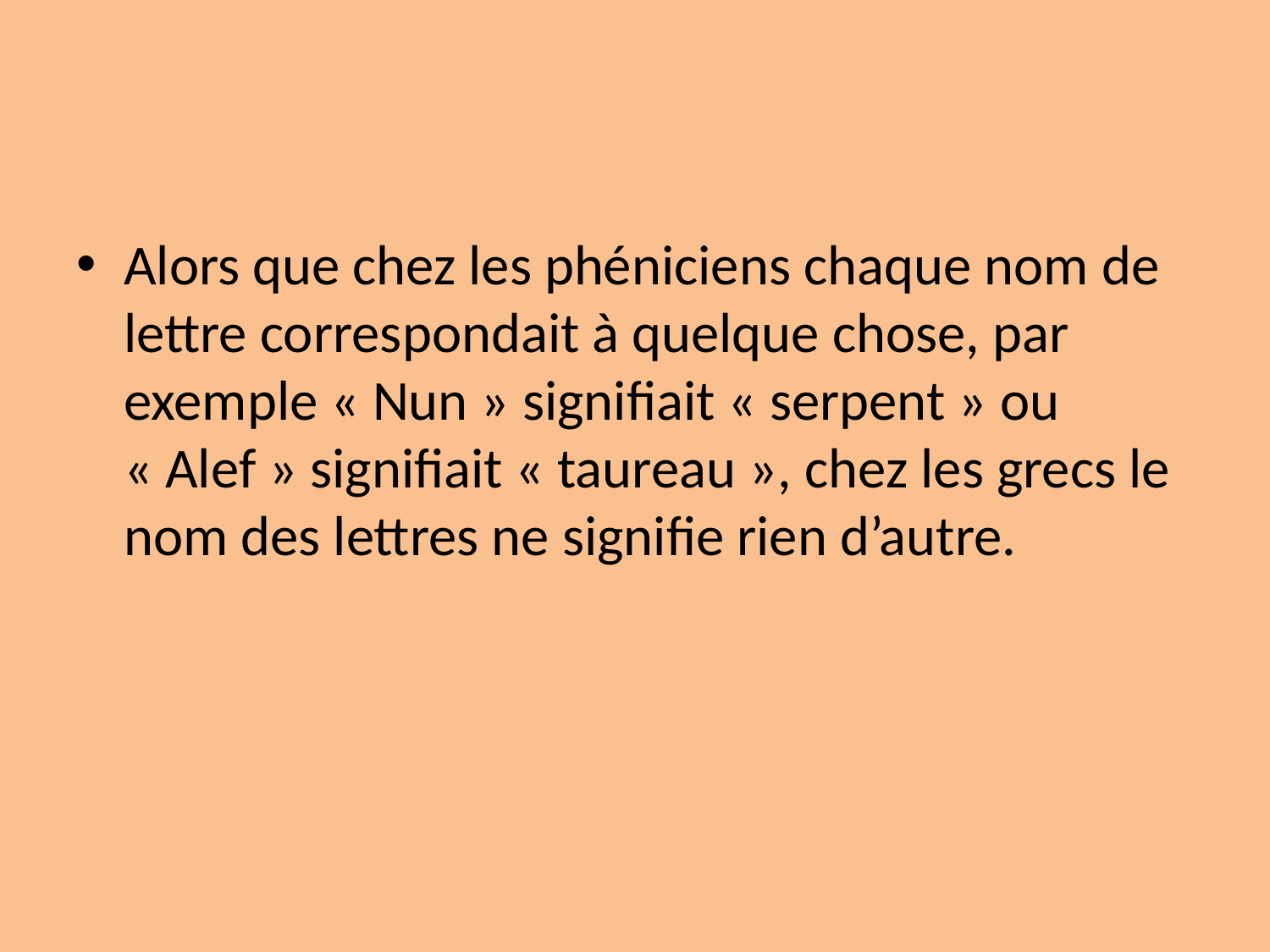

#
Alors que chez les phéniciens chaque nom de lettre correspondait à quelque chose, par exemple « Nun » signifiait « serpent » ou « Alef » signifiait « taureau », chez les grecs le nom des lettres ne signifie rien d’autre.